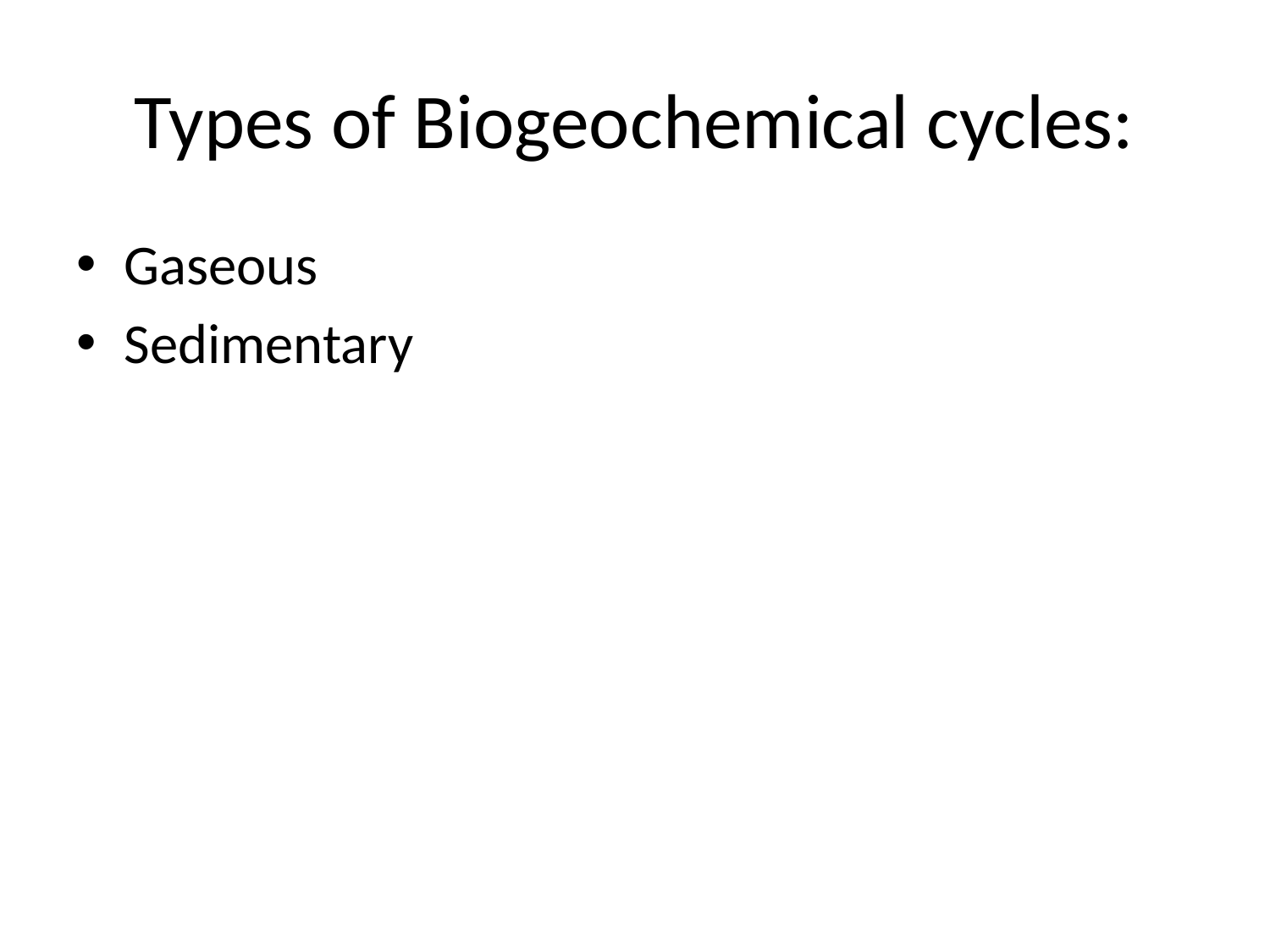

# Types of Biogeochemical cycles:
Gaseous
Sedimentary